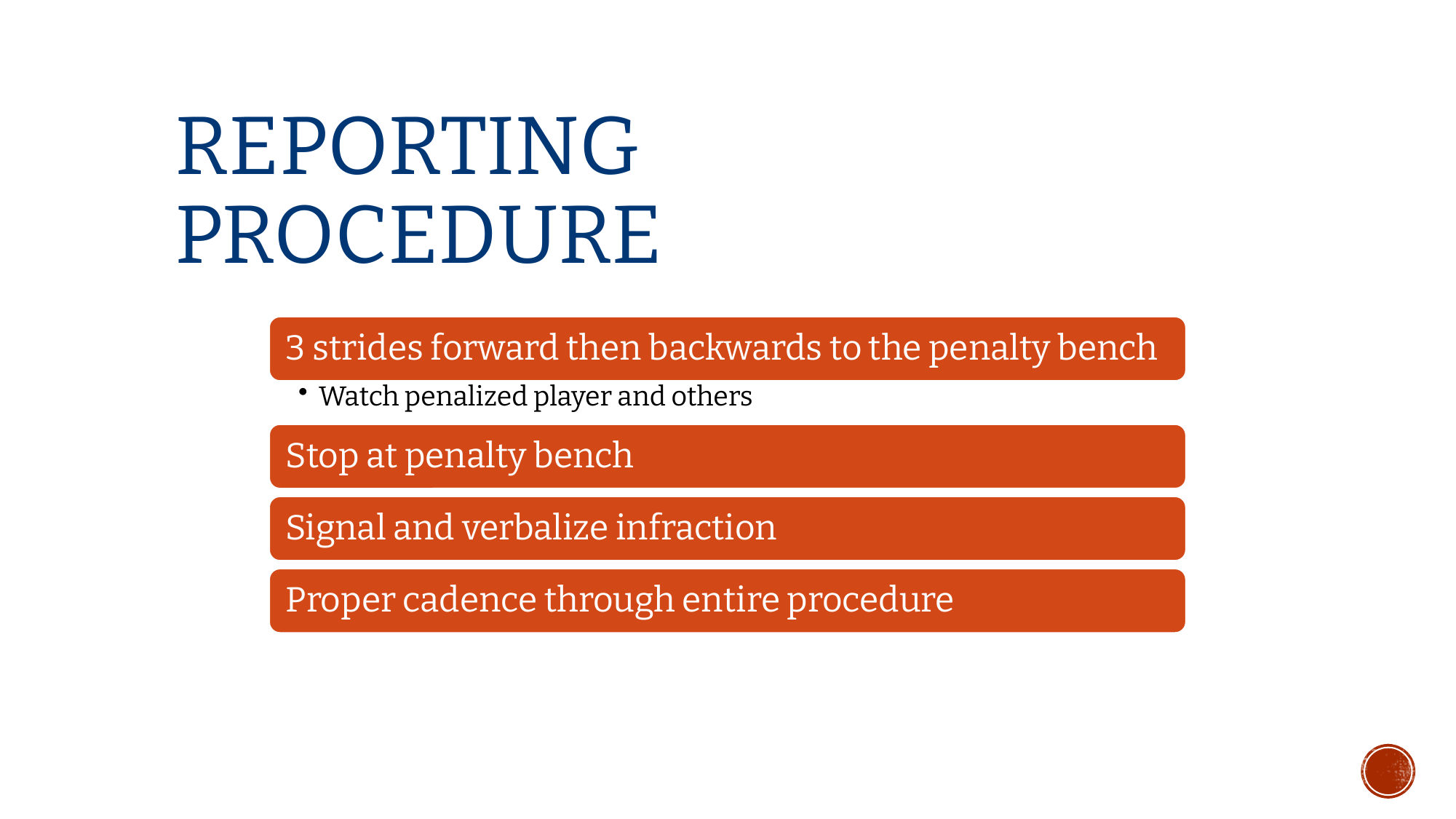

# Reporting Procedure
3 strides forward then backwards to the penalty bench
Watch penalized player and others
Stop at penalty bench
Signal and verbalize infraction
Proper cadence through entire procedure